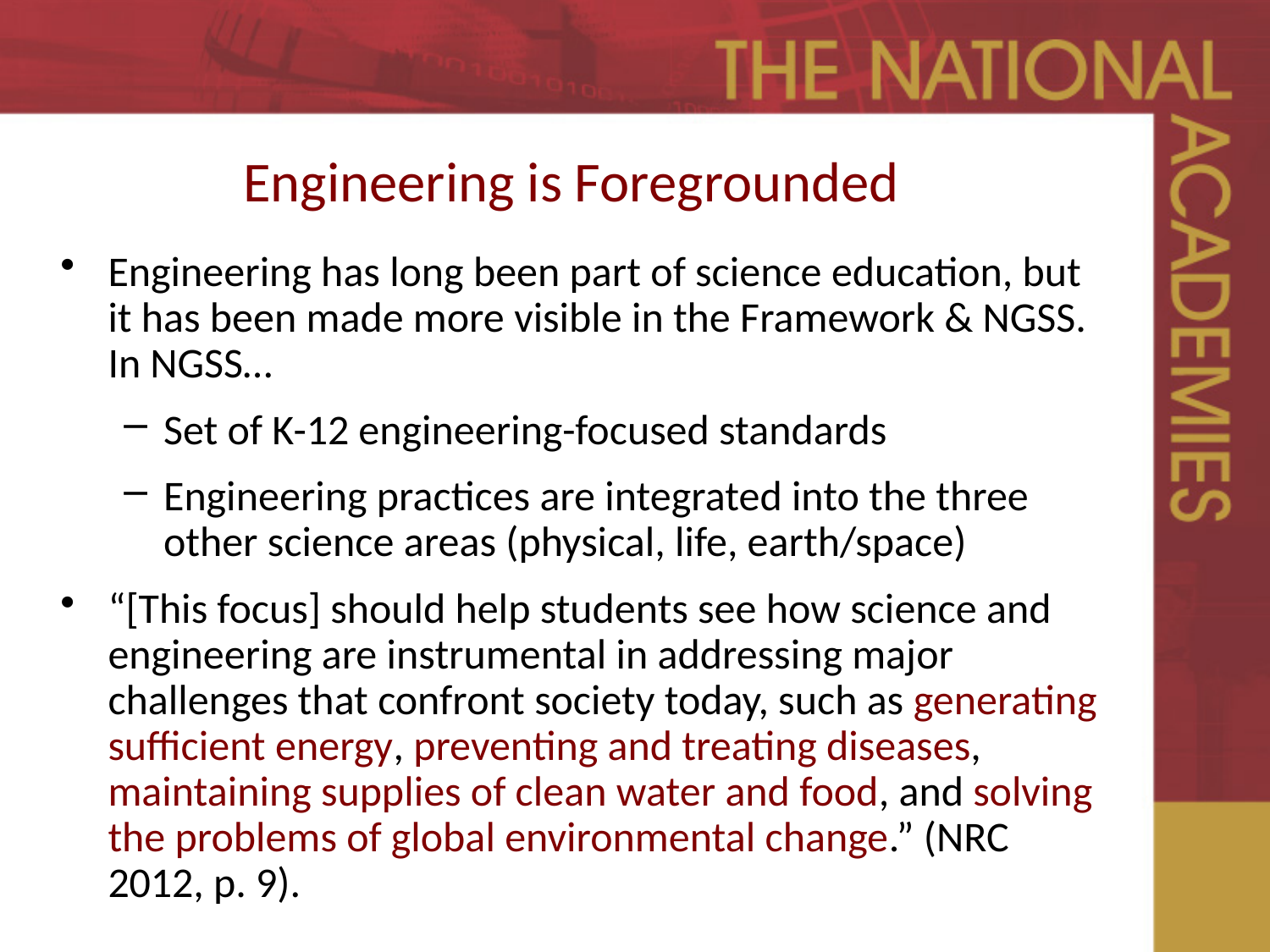

Engineering is Foregrounded
Engineering has long been part of science education, but it has been made more visible in the Framework & NGSS. In NGSS…
Set of K-12 engineering-focused standards
Engineering practices are integrated into the three other science areas (physical, life, earth/space)
“[This focus] should help students see how science and engineering are instrumental in addressing major challenges that confront society today, such as generating sufficient energy, preventing and treating diseases, maintaining supplies of clean water and food, and solving the problems of global environmental change.” (NRC 2012, p. 9).